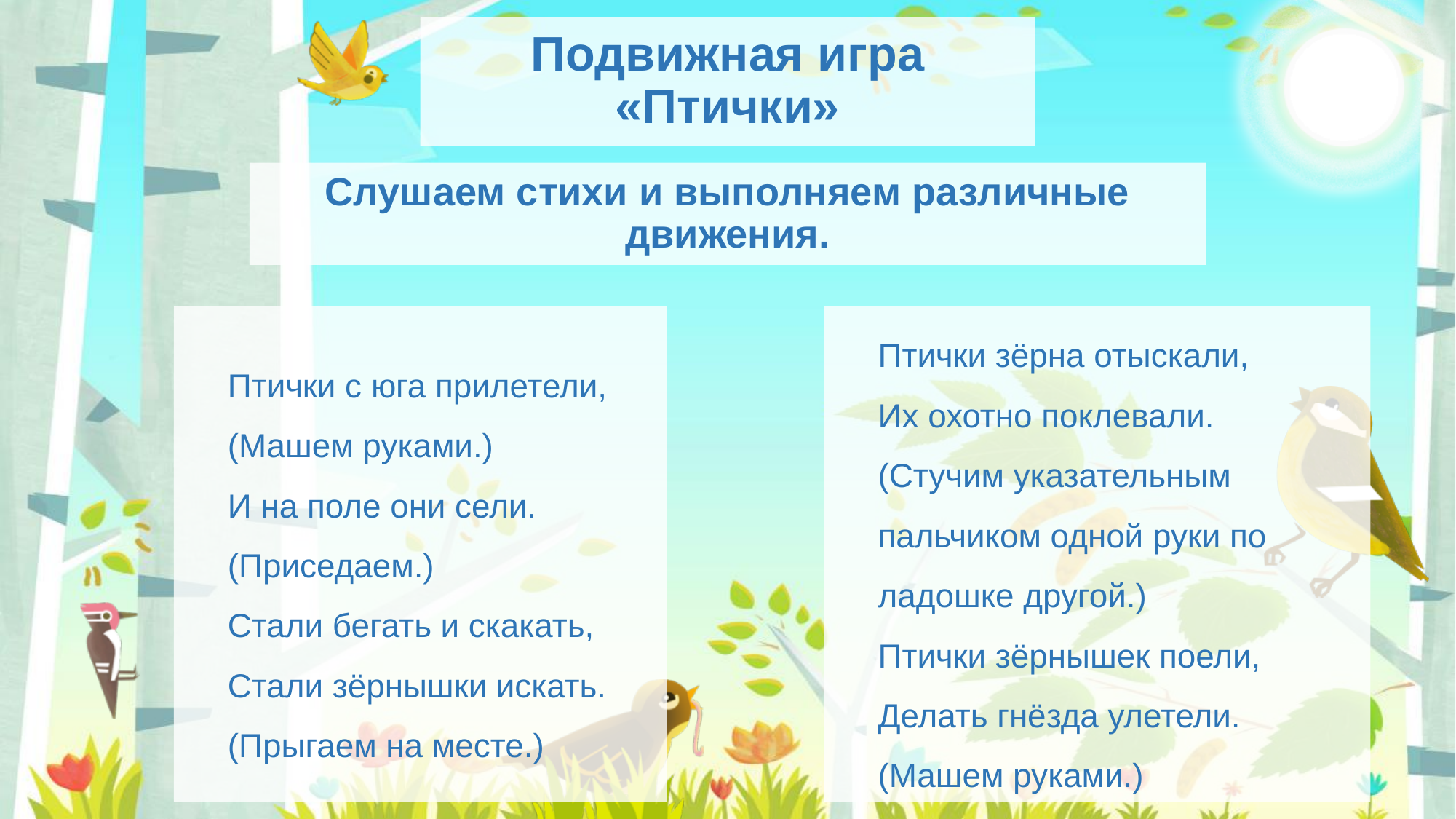

Подвижная игра «Птички»
Слушаем стихи и выполняем различные движения.
# Птички с юга прилетели, (Машем руками.) И на поле они сели. (Приседаем.) Стали бегать и скакать, Стали зёрнышки искать. (Прыгаем на месте.)
Птички зёрна отыскали,
Их охотно поклевали.
(Стучим указательным пальчиком одной руки по ладошке другой.)
Птички зёрнышек поели,
Делать гнёзда улетели.
(Машем руками.)